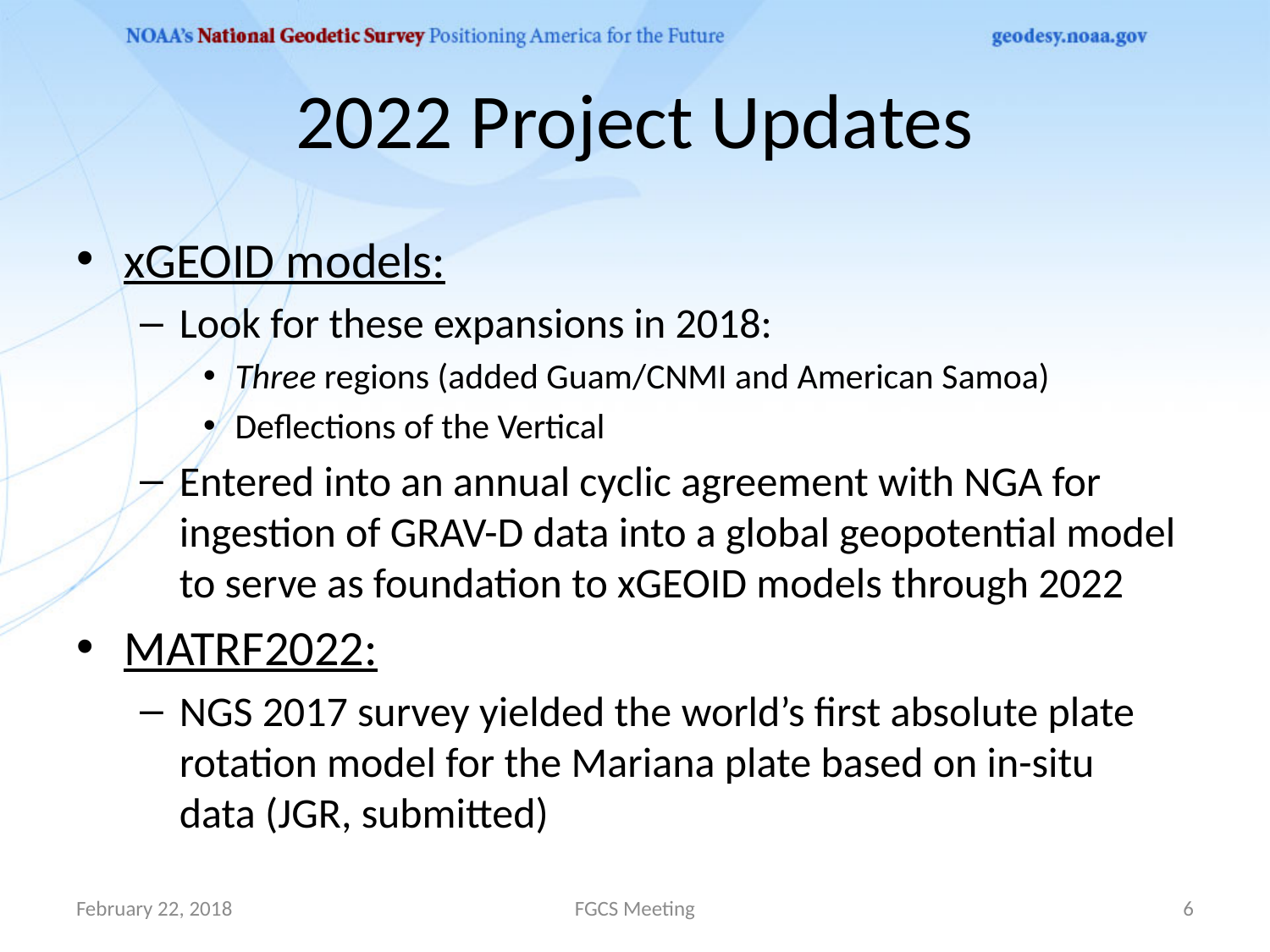

# 2022 Project Updates
xGEOID models:
Look for these expansions in 2018:
Three regions (added Guam/CNMI and American Samoa)
Deflections of the Vertical
Entered into an annual cyclic agreement with NGA for ingestion of GRAV-D data into a global geopotential model to serve as foundation to xGEOID models through 2022
MATRF2022:
NGS 2017 survey yielded the world’s first absolute plate rotation model for the Mariana plate based on in-situ data (JGR, submitted)
February 22, 2018
FGCS Meeting
6